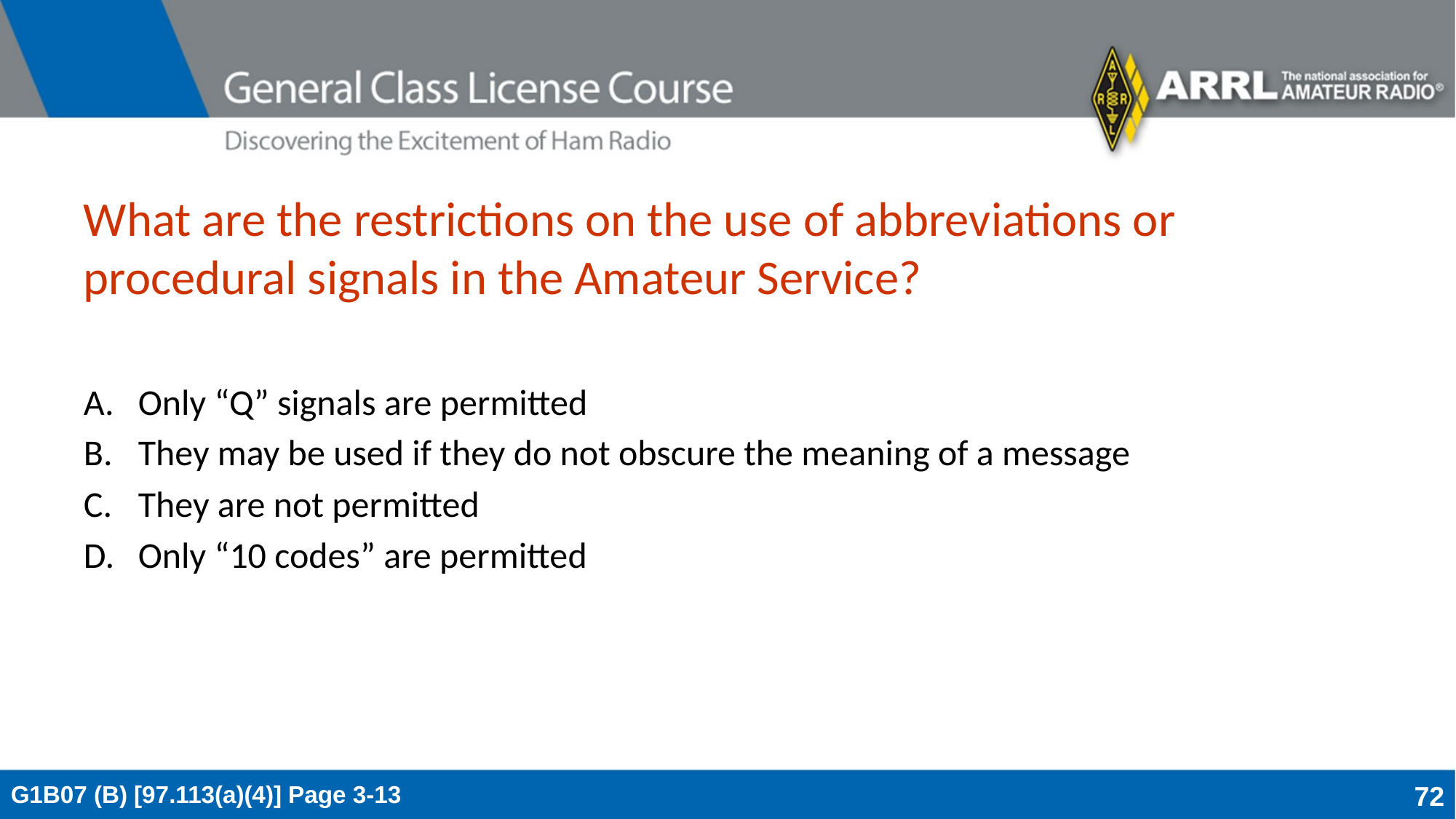

# What are the restrictions on the use of abbreviations or procedural signals in the Amateur Service?
Only “Q” signals are permitted
They may be used if they do not obscure the meaning of a message
They are not permitted
Only “10 codes” are permitted
G1B07 (B) [97.113(a)(4)] Page 3-13
72